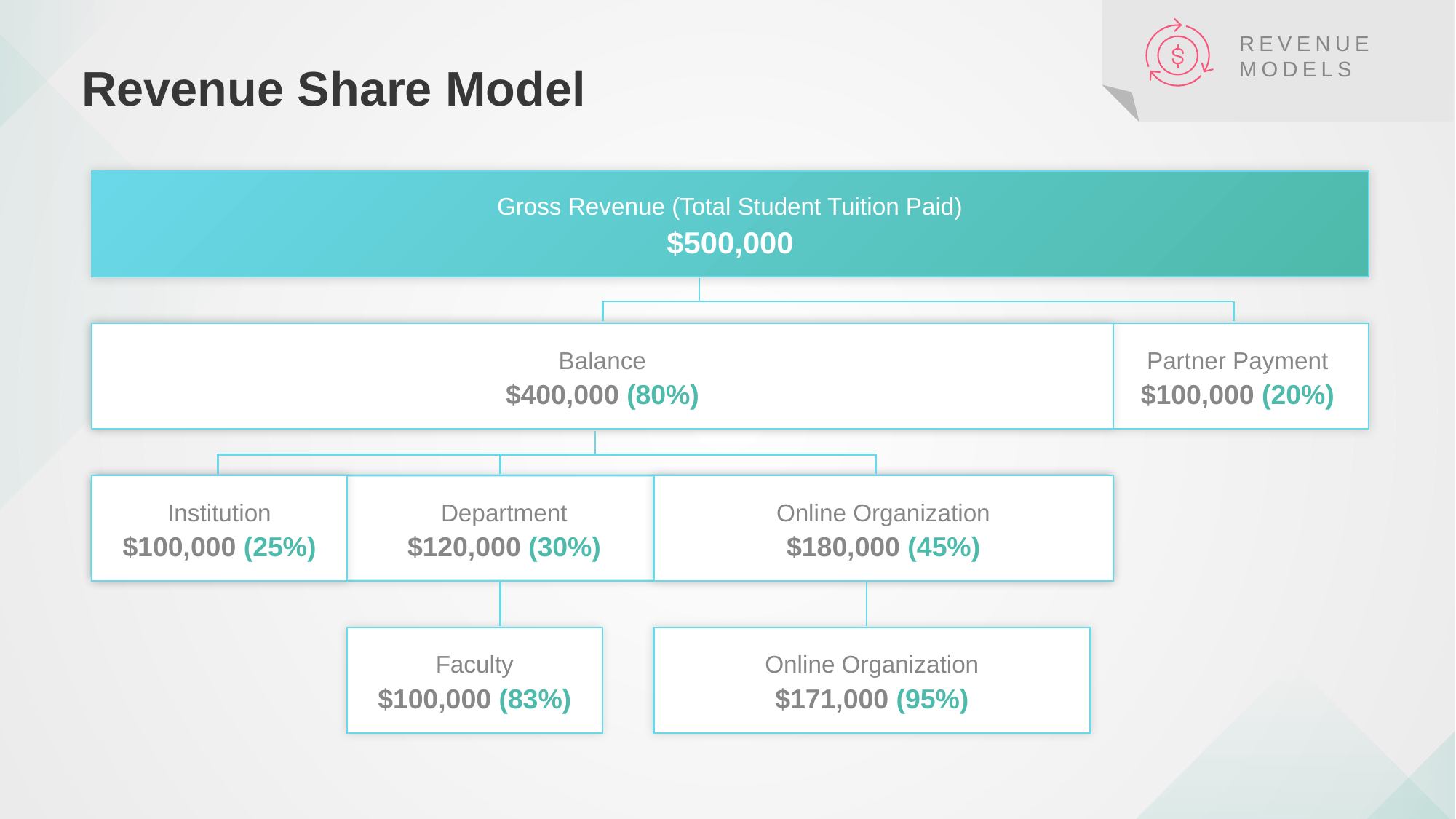

# Revenue Share Model
REVENUE
MODELS
Gross Revenue (Total Student Tuition Paid)
$500,000
Partner Payment
$100,000 (20%)
Balance
$400,000 (80%)
Department
$120,000 (30%)
Institution
$100,000 (25%)
Online Organization
$180,000 (45%)
Faculty
$100,000 (83%)
Online Organization
$171,000 (95%)